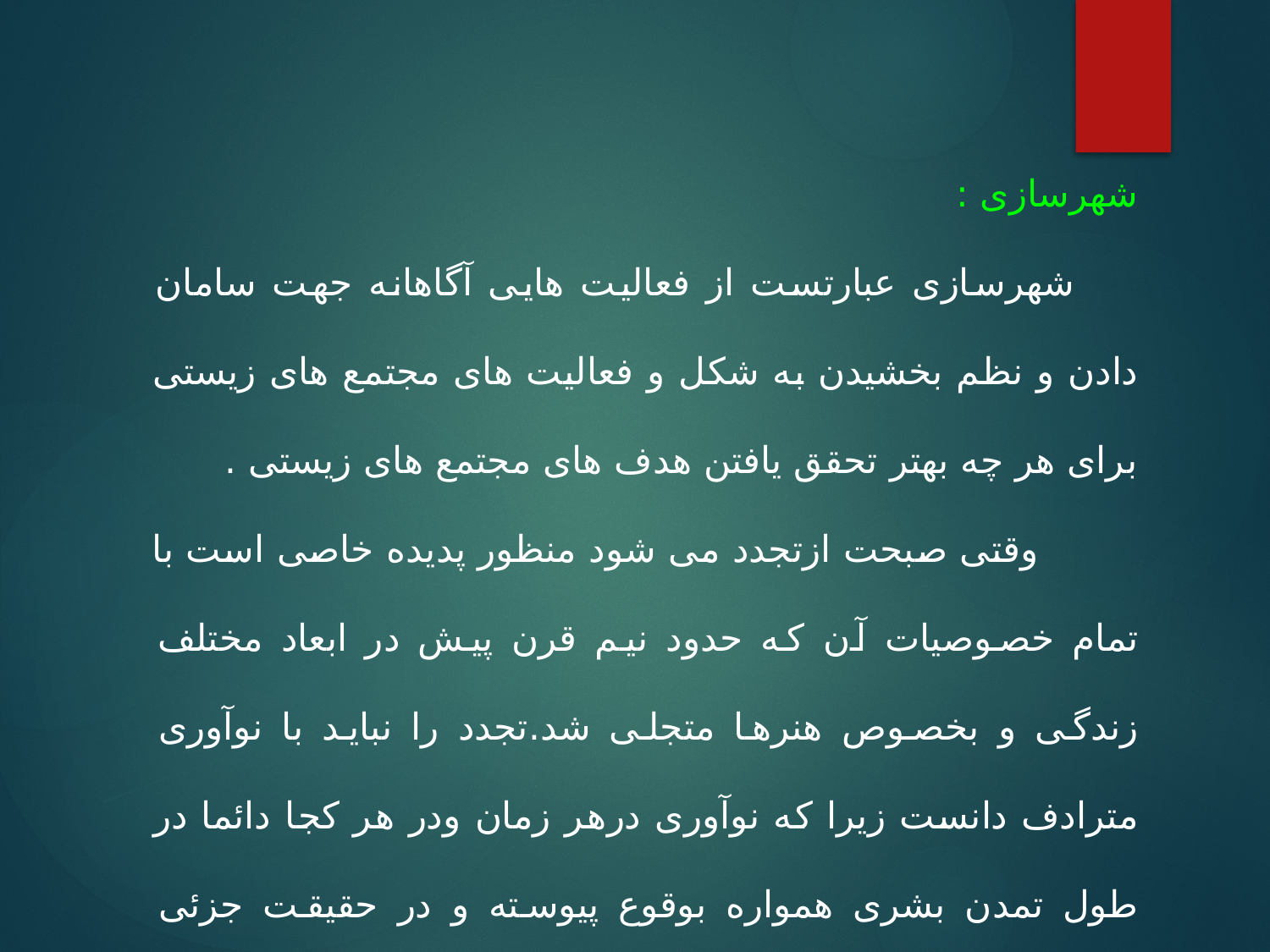

شهرسازی :
    شهرسازی عبارتست از فعالیت هایی آگاهانه جهت سامان دادن و نظم بخشیدن به شکل و فعالیت های مجتمع های زیستی برای هر چه بهتر تحقق یافتن هدف های مجتمع های زیستی .
        وقتی صبحت ازتجدد می شود منظور پدیده خاصی است با تمام خصوصیات آن که حدود نیم قرن پیش در ابعاد مختلف زندگی و بخصوص هنرها متجلی شد.تجدد را نباید با نوآوری مترادف دانست زیرا که نوآوری درهر زمان ودر هر کجا دائما در طول تمدن بشری همواره بوقوع پیوسته و در حقیقت جزئی لاینفک از رشد و تکامل انسان است .